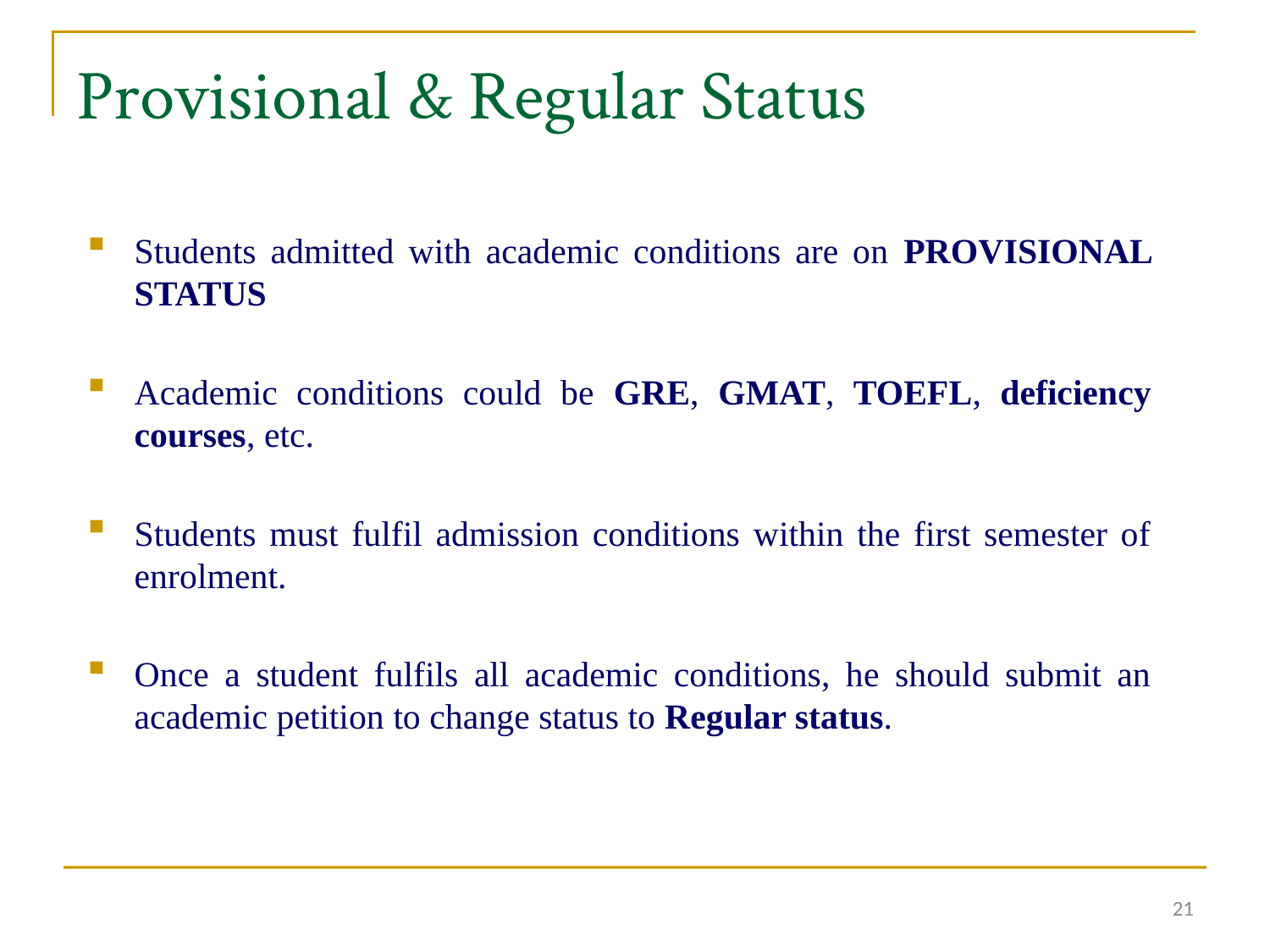

Provisional & Regular Status
Students admitted with academic conditions are on PROVISIONAL STATUS

Academic conditions could be GRE, GMAT, TOEFL, deficiency courses, etc.

Students must fulfil admission conditions within the first semester of enrolment.

Once a student fulfils all academic conditions, he should submit an academic petition to change status to Regular status.

21